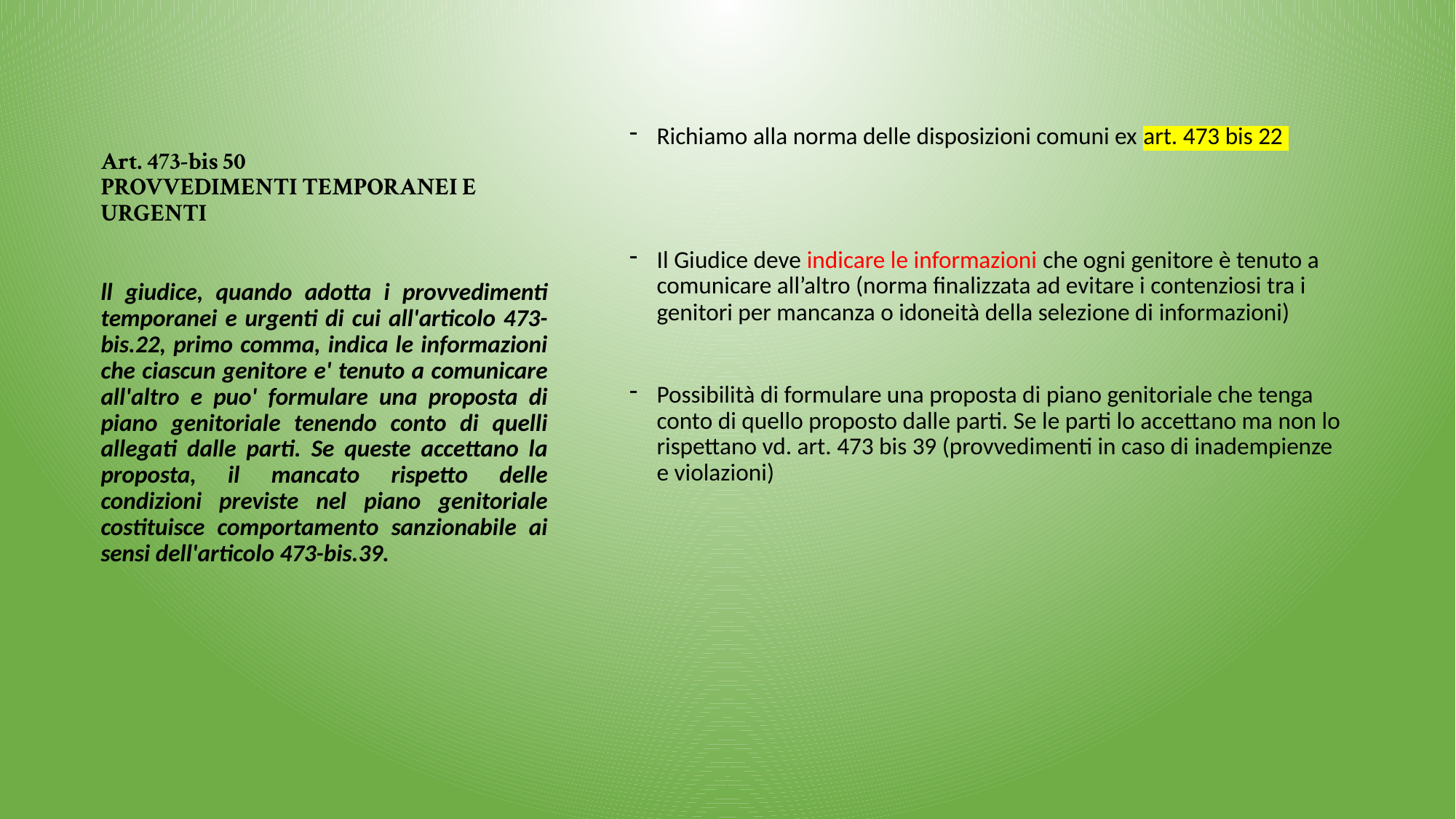

Richiamo alla norma delle disposizioni comuni ex art. 473 bis 22

Il Giudice deve indicare le informazioni che ogni genitore è tenuto a comunicare all’altro (norma finalizzata ad evitare i contenziosi tra i genitori per mancanza o idoneità della selezione di informazioni)

Possibilità di formulare una proposta di piano genitoriale che tenga conto di quello proposto dalle parti. Se le parti lo accettano ma non lo rispettano vd. art. 473 bis 39 (provvedimenti in caso di inadempienze e violazioni)
Art. 473-bis 50
PROVVEDIMENTI TEMPORANEI E URGENTI

ll giudice, quando adotta i provvedimenti temporanei e urgenti di cui all'articolo 473- bis.22, primo comma, indica le informazioni che ciascun genitore e' tenuto a comunicare all'altro e puo' formulare una proposta di piano genitoriale tenendo conto di quelli allegati dalle parti. Se queste accettano la proposta, il mancato rispetto delle condizioni previste nel piano genitoriale costituisce comportamento sanzionabile ai sensi dell'articolo 473-bis.39.